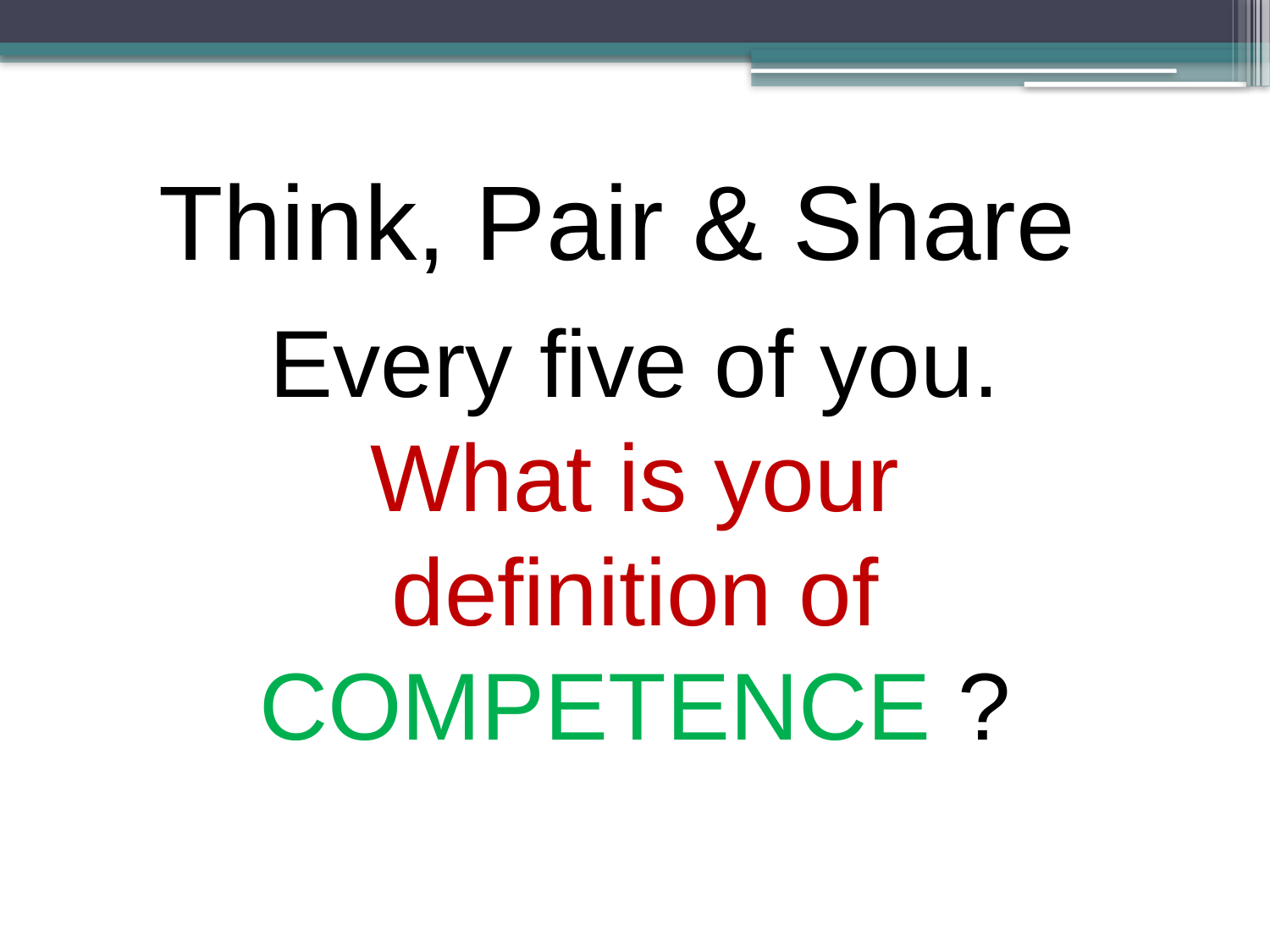

Think, Pair & Share
Every five of you.
What is your definition of COMPETENCE ?